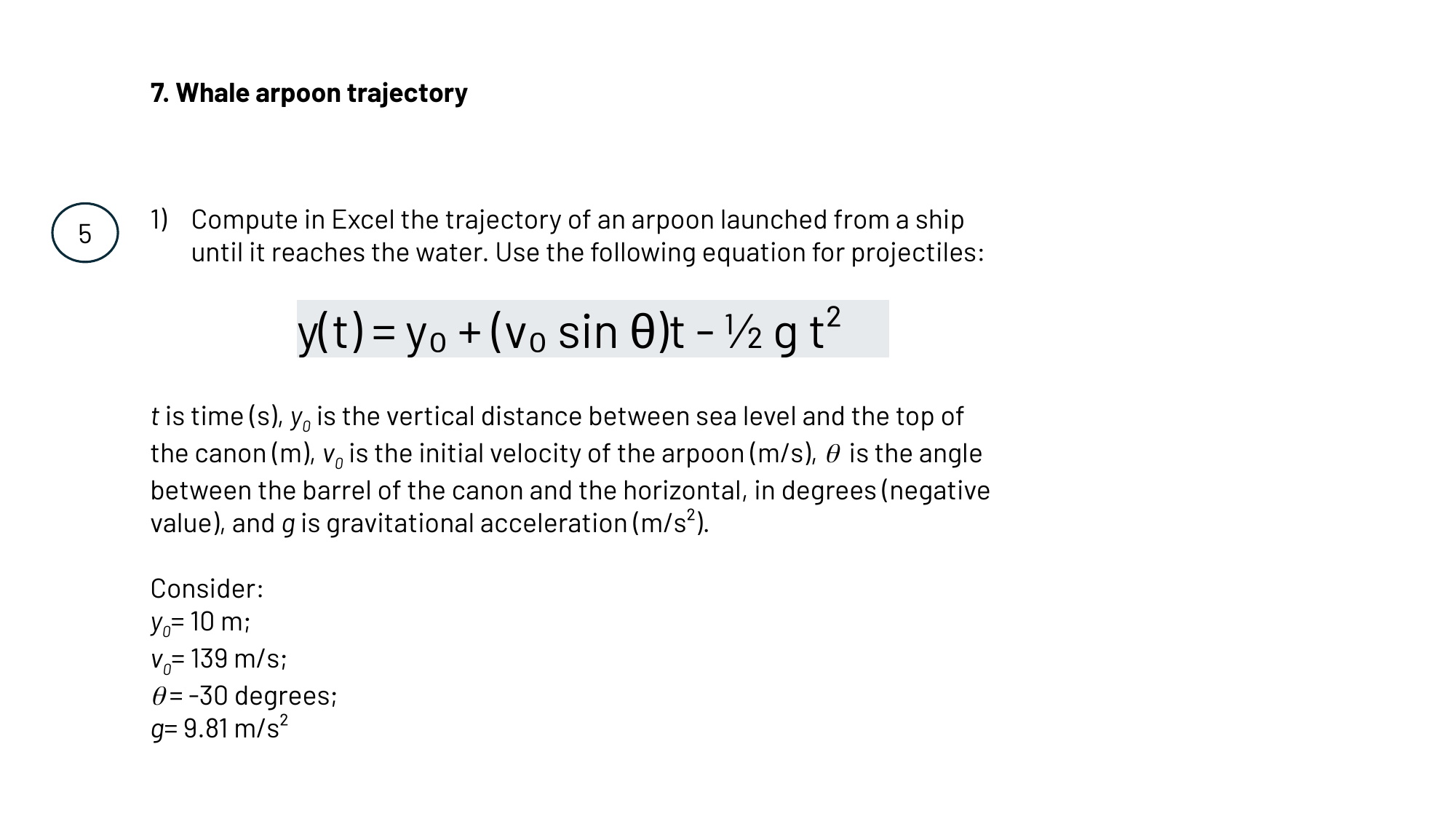

7. Whale arpoon trajectory
Compute in Excel the trajectory of an arpoon launched from a ship until it reaches the water. Use the following equation for projectiles:

t is time (s), y0 is the vertical distance between sea level and the top of the canon (m), v0 is the initial velocity of the arpoon (m/s), θ  is the angle between the barrel of the canon and the horizontal, in degrees (negative value), and g is gravitational acceleration (m/s²).

Consider:
y0= 10 m;
v0= 139 m/s;
θ = -30 degrees;
g= 9.81 m/s²
5
| y(t) = y₀ + (v₀ sin θ)t - ½ g t² |
| --- |